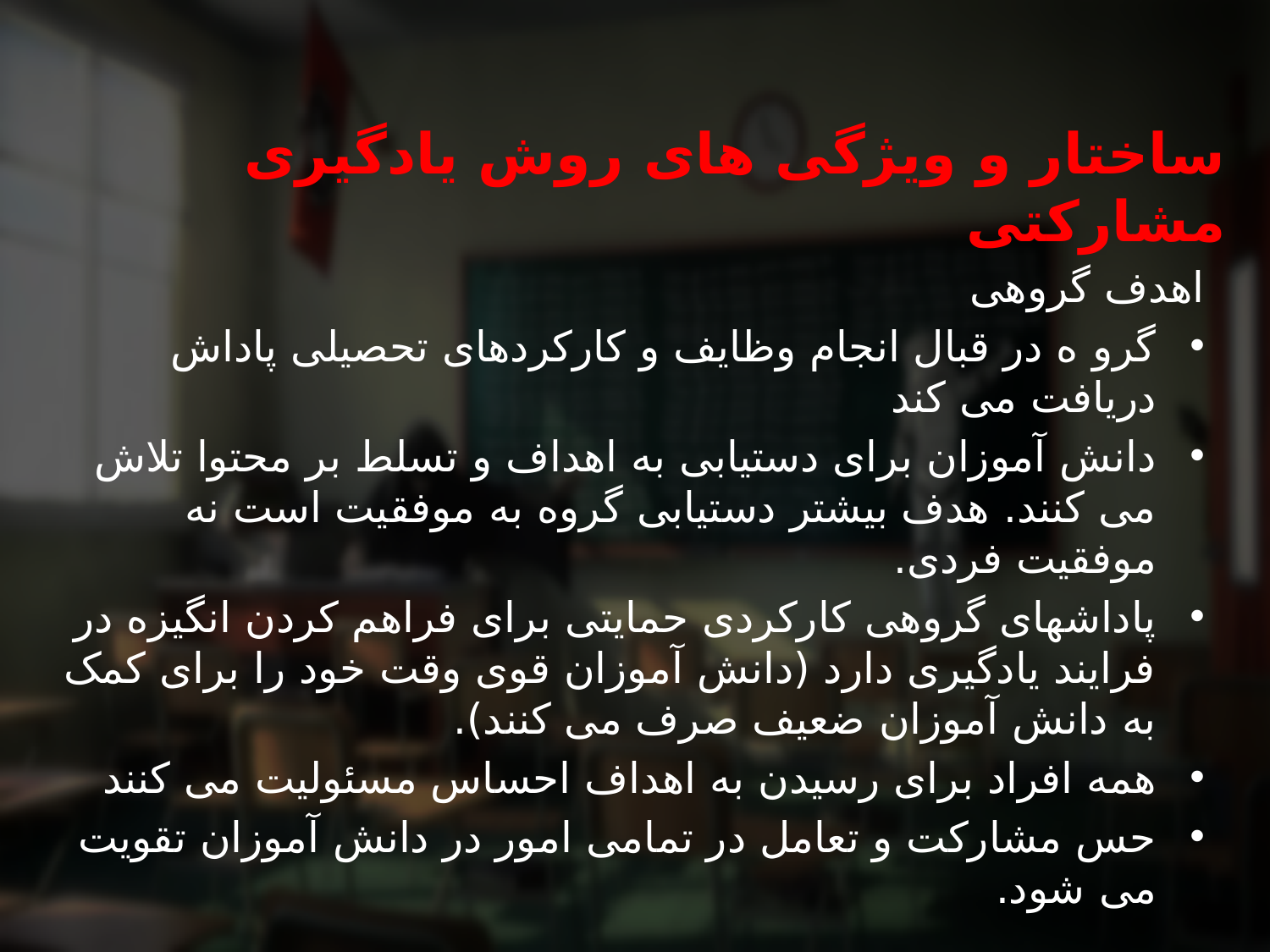

ساختار و ویژگی های روش یادگیری مشارکتی

اهدف گروهی
گرو ه در قبال انجام وظایف و کارکردهای تحصیلی پاداش دریافت می کند
دانش آموزان برای دستیابی به اهداف و تسلط بر محتوا تلاش می کنند. هدف بیشتر دستیابی گروه به موفقیت است نه موفقیت فردی.
پاداشهای گروهی کارکردی حمایتی برای فراهم کردن انگیزه در فرایند یادگیری دارد (دانش آموزان قوی وقت خود را برای کمک به دانش آموزان ضعیف صرف می کنند).
همه افراد برای رسیدن به اهداف احساس مسئولیت می کنند
حس مشارکت و تعامل در تمامی امور در دانش آموزان تقویت می شود.